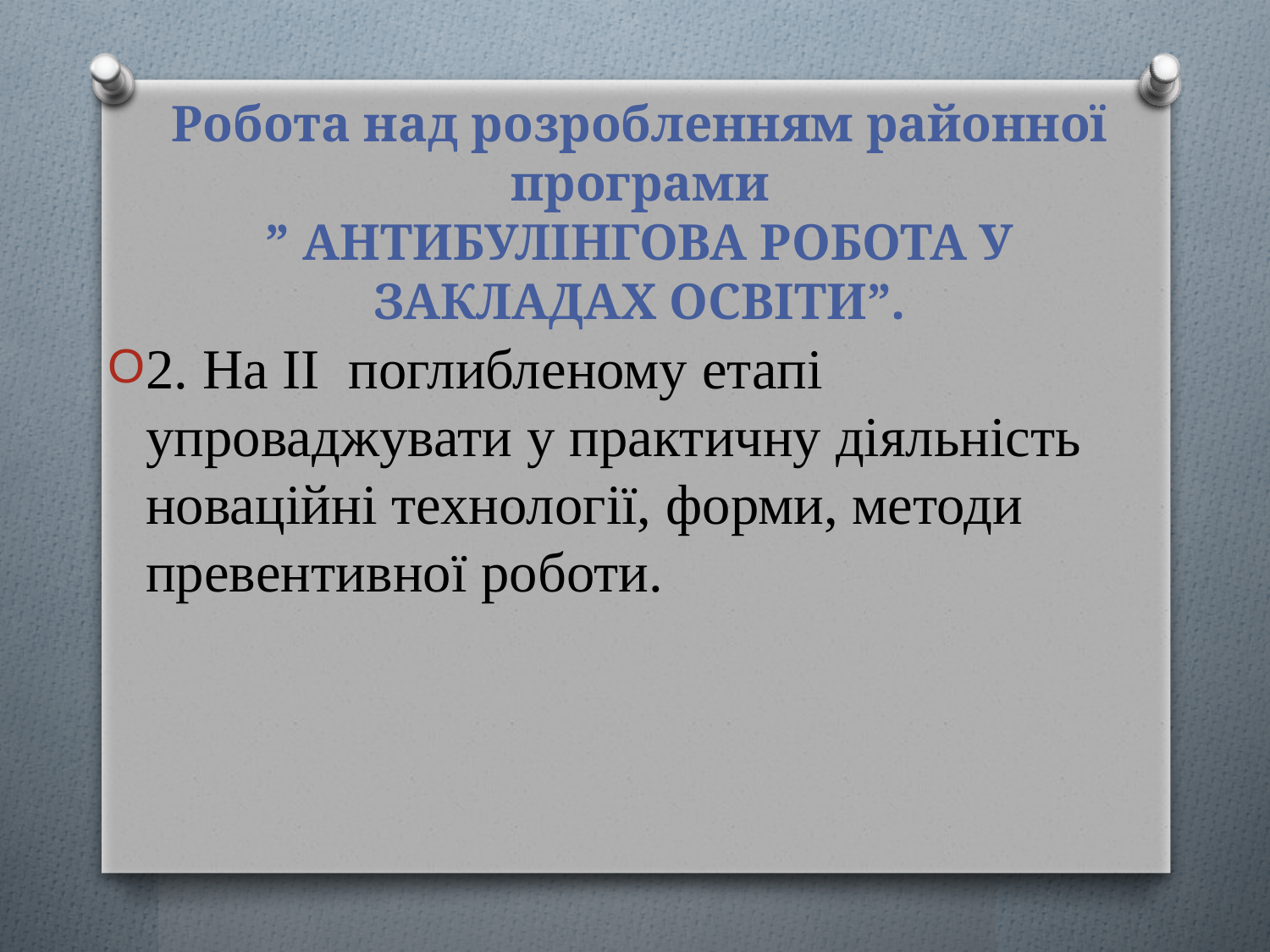

# Робота над розробленням районної програми ” АНТИБУЛІНГОВА РОБОТА У ЗАКЛАДАХ ОСВІТИ”.
2. На II  поглибленому етапі  упроваджувати у практичну діяльність новаційні технології, форми, методи  превентивної роботи.